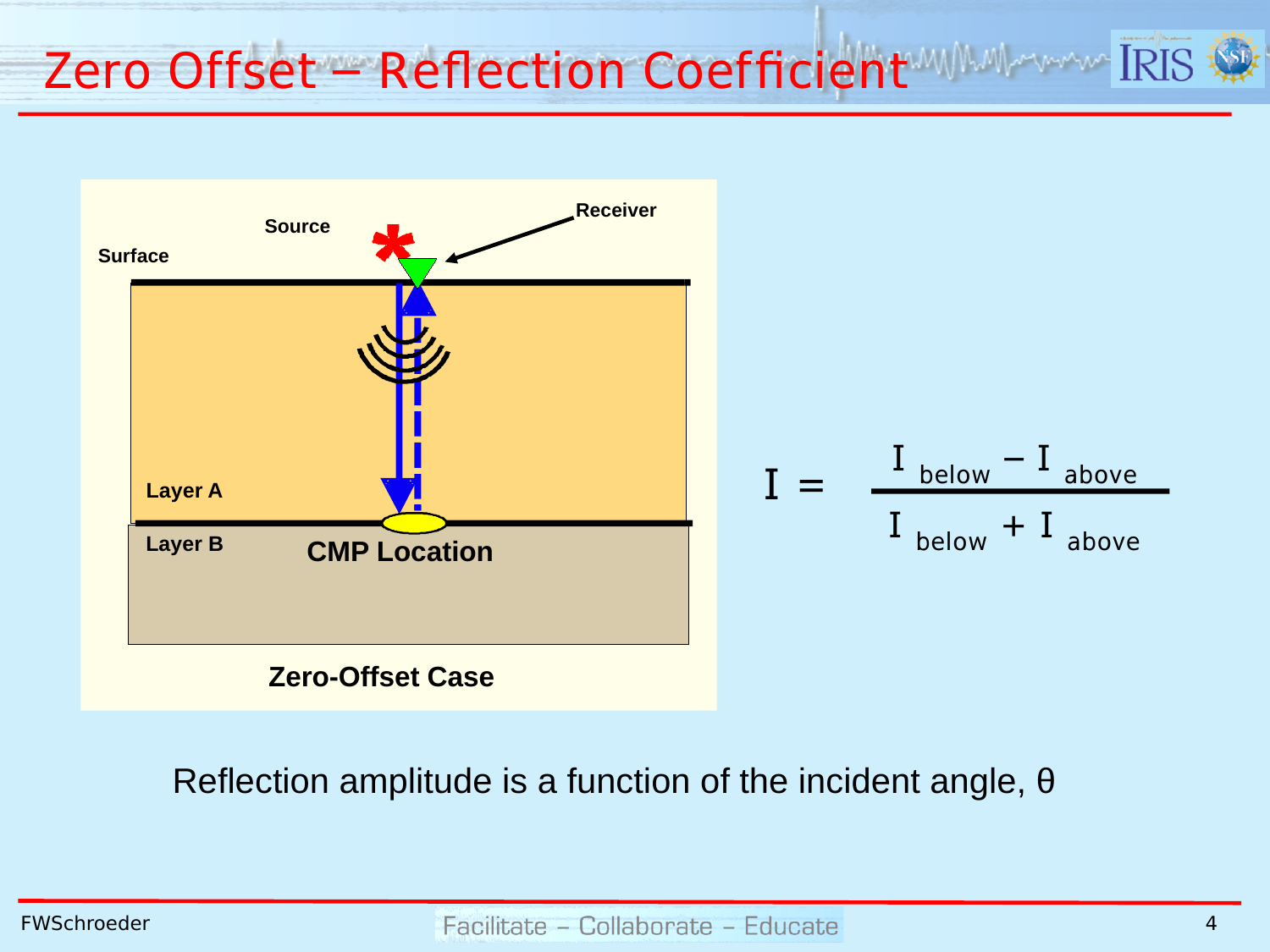

# Zero Offset – Reflection Coefficient

Receiver
Source

Surface

Layer A

Layer B
CMP Location
Zero-Offset Case
I below – I above
I below + I above

I =
Reflection amplitude is a function of the incident angle, θ